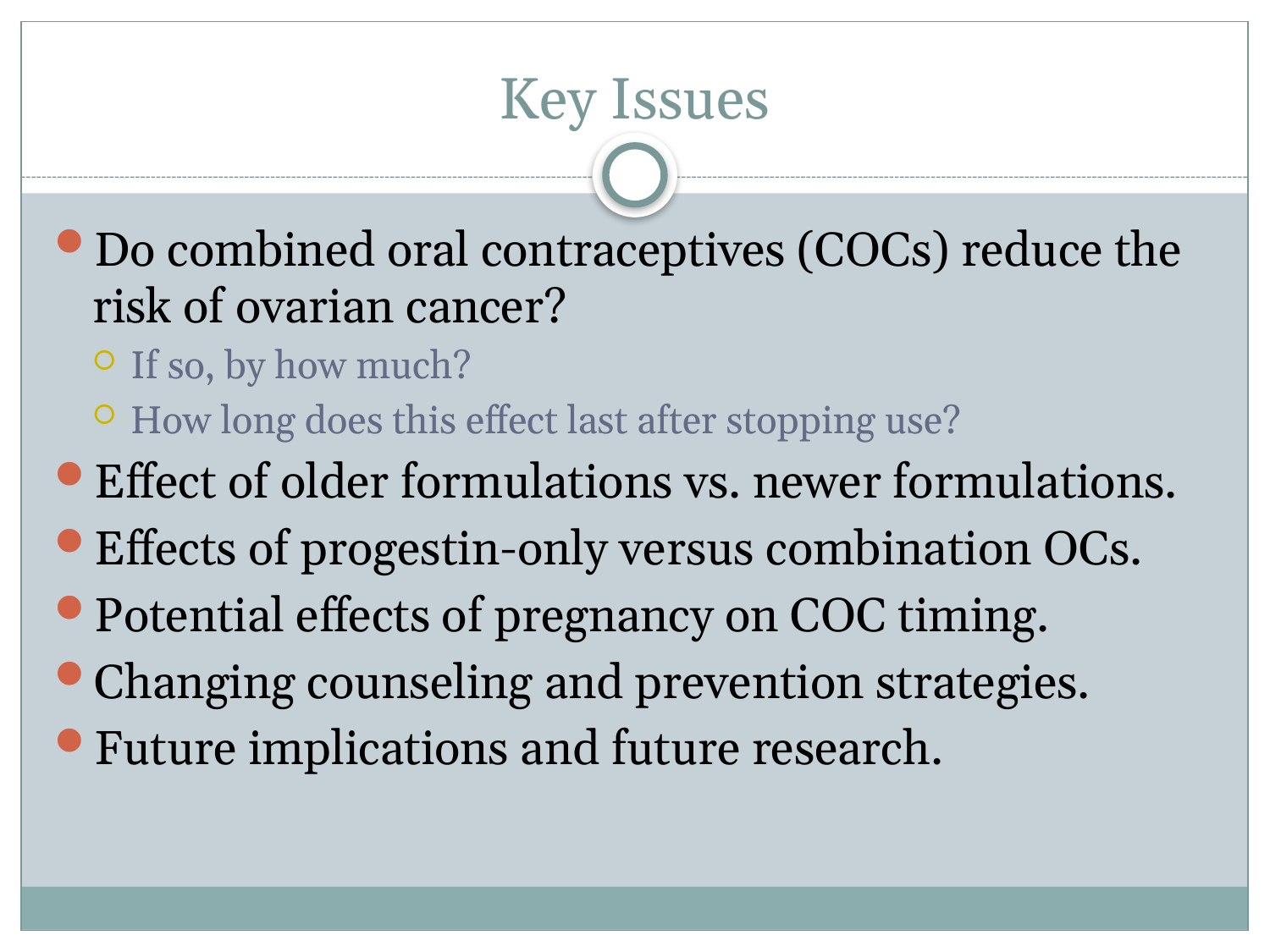

# Key Issues
Do combined oral contraceptives (COCs) reduce the risk of ovarian cancer?
If so, by how much?
How long does this effect last after stopping use?
Effect of older formulations vs. newer formulations.
Effects of progestin-only versus combination OCs.
Potential effects of pregnancy on COC timing.
Changing counseling and prevention strategies.
Future implications and future research.